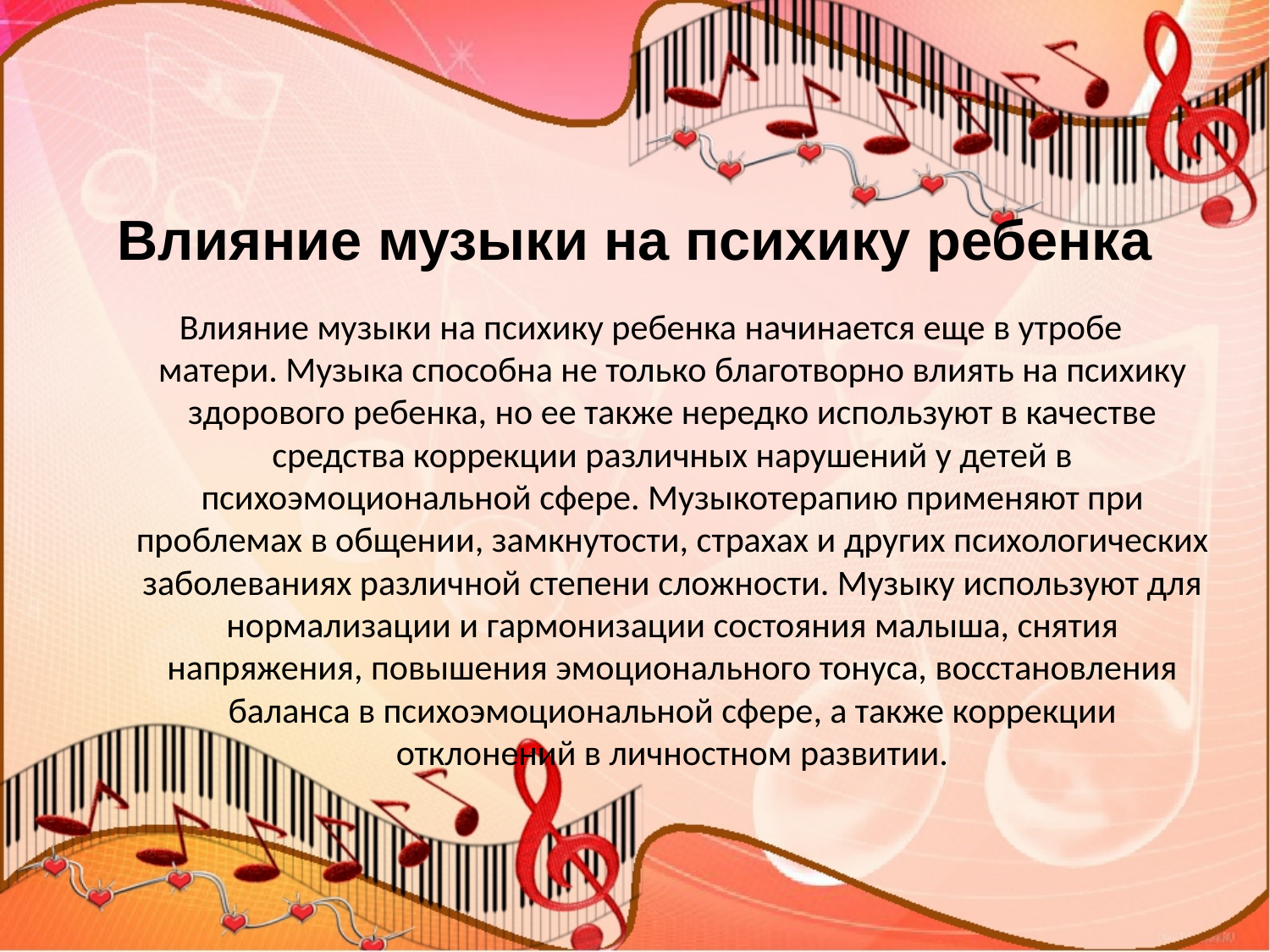

# Влияние музыки на психику ребенка
Влияние музыки на психику ребенка начинается еще в утробе матери. Музыка способна не только благотворно влиять на психику здорового ребенка, но ее также нередко используют в качестве средства коррекции различных нарушений у детей в психоэмоциональной сфере. Музыкотерапию применяют при проблемах в общении, замкнутости, страхах и других психологических заболеваниях различной степени сложности. Музыку используют для нормализации и гармонизации состояния малыша, снятия напряжения, повышения эмоционального тонуса, восстановления баланса в психоэмоциональной сфере, а также коррекции отклонений в личностном развитии.